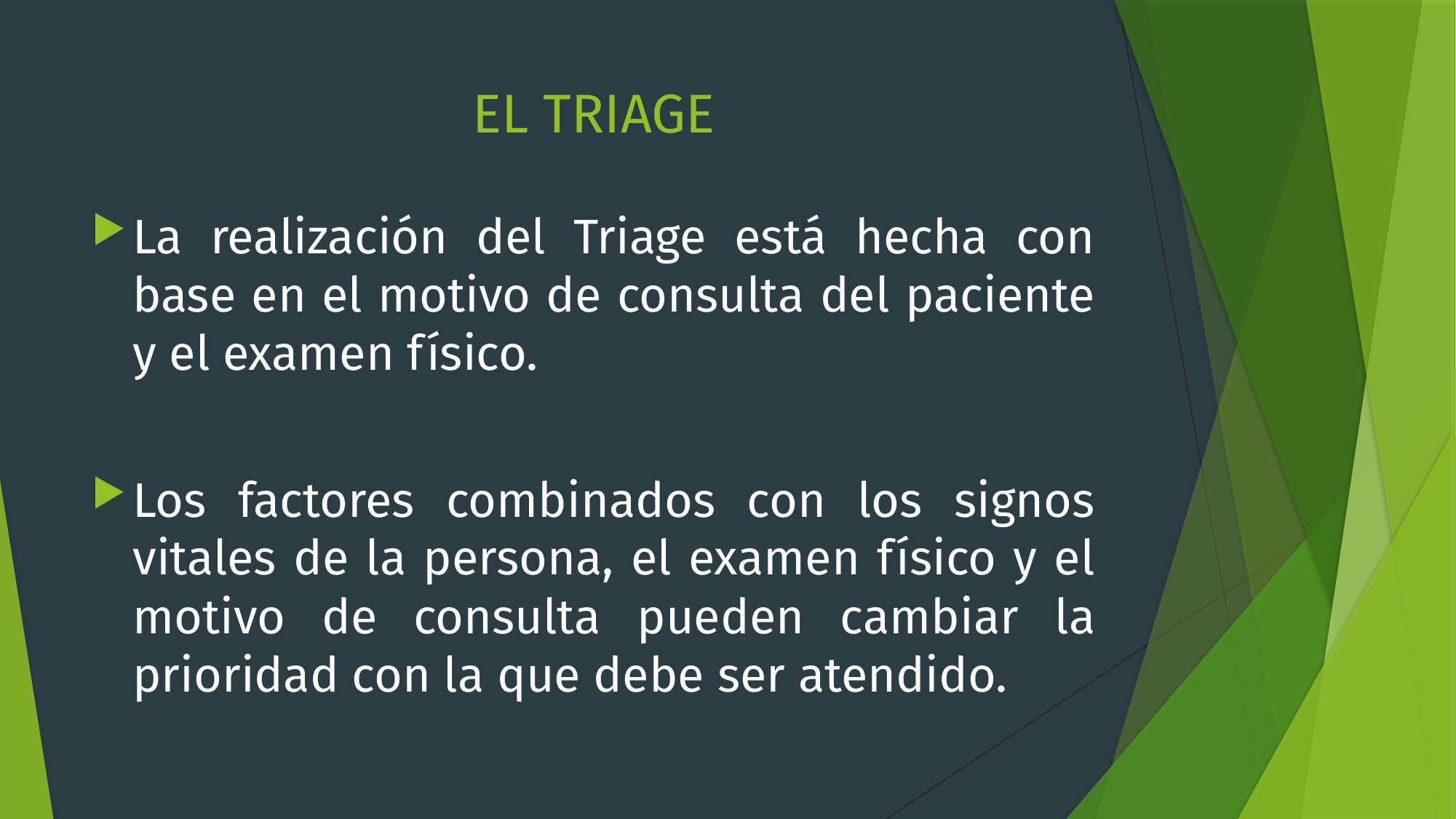

# EL TRIAGE
La realización del Triage está hecha con base en el motivo de consulta del paciente y el examen físico.

Los factores combinados con los signos vitales de la persona, el examen físico y el motivo de consulta pueden cambiar la prioridad con la que debe ser atendido.